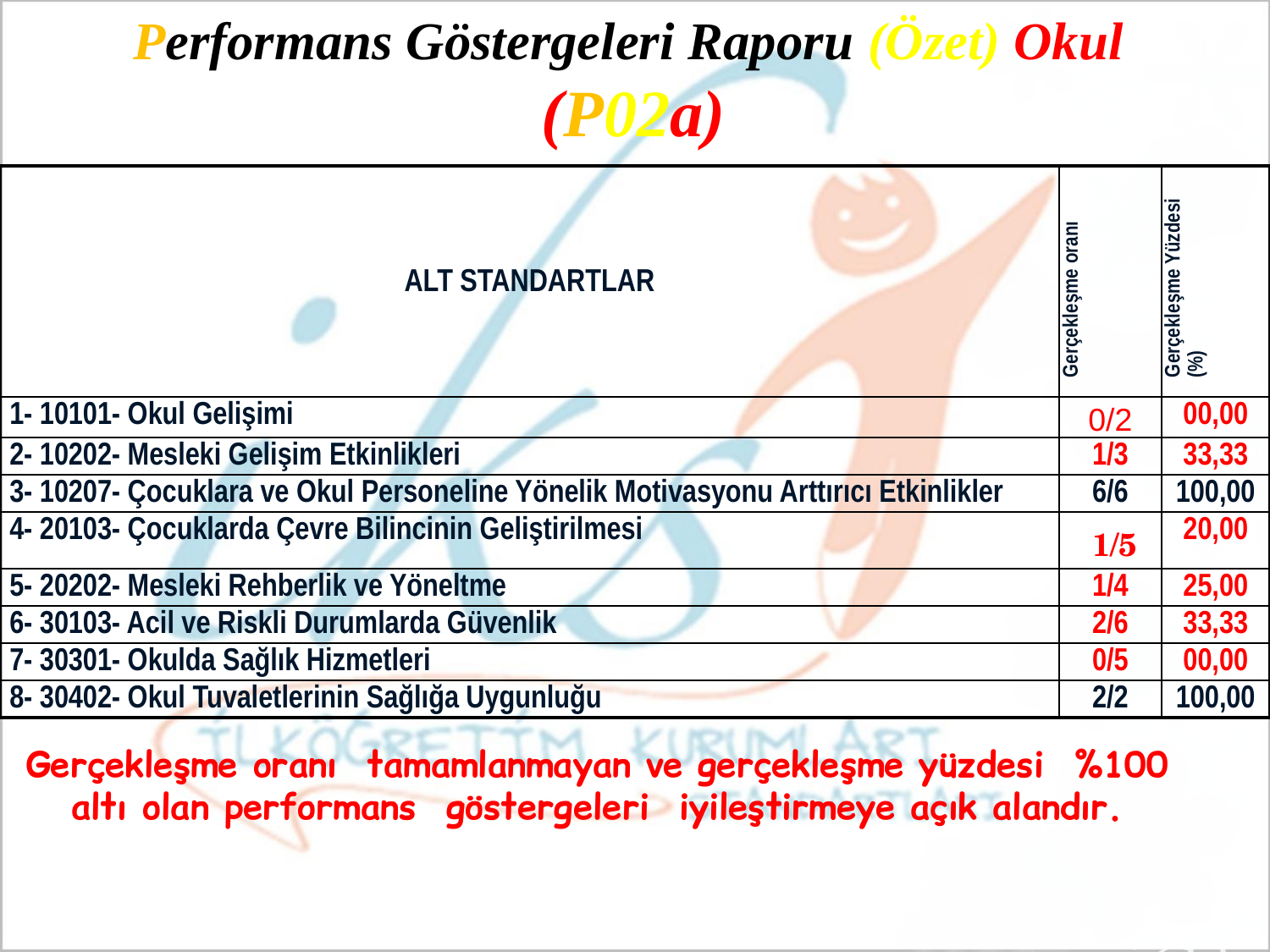

Performans Göstergeleri Raporu (Özet) Okul
 (P02a)
| ALT STANDARTLAR | Gerçekleşme oranı | Gerçekleşme Yüzdesi (%) |
| --- | --- | --- |
| 1- 10101- Okul Gelişimi | 0/2 | 00,00 |
| 2- 10202- Mesleki Gelişim Etkinlikleri | 1/3 | 33,33 |
| 3- 10207- Çocuklara ve Okul Personeline Yönelik Motivasyonu Arttırıcı Etkinlikler | 6/6 | 100,00 |
| 4- 20103- Çocuklarda Çevre Bilincinin Geliştirilmesi | 1/5 | 20,00 |
| 5- 20202- Mesleki Rehberlik ve Yöneltme | 1/4 | 25,00 |
| 6- 30103- Acil ve Riskli Durumlarda Güvenlik | 2/6 | 33,33 |
| 7- 30301- Okulda Sağlık Hizmetleri | 0/5 | 00,00 |
| 8- 30402- Okul Tuvaletlerinin Sağlığa Uygunluğu | 2/2 | 100,00 |
Gerçekleşme oranı  tamamlanmayan ve gerçekleşme yüzdesi  %100 altı olan performans  göstergeleri  iyileştirmeye açık alandır.